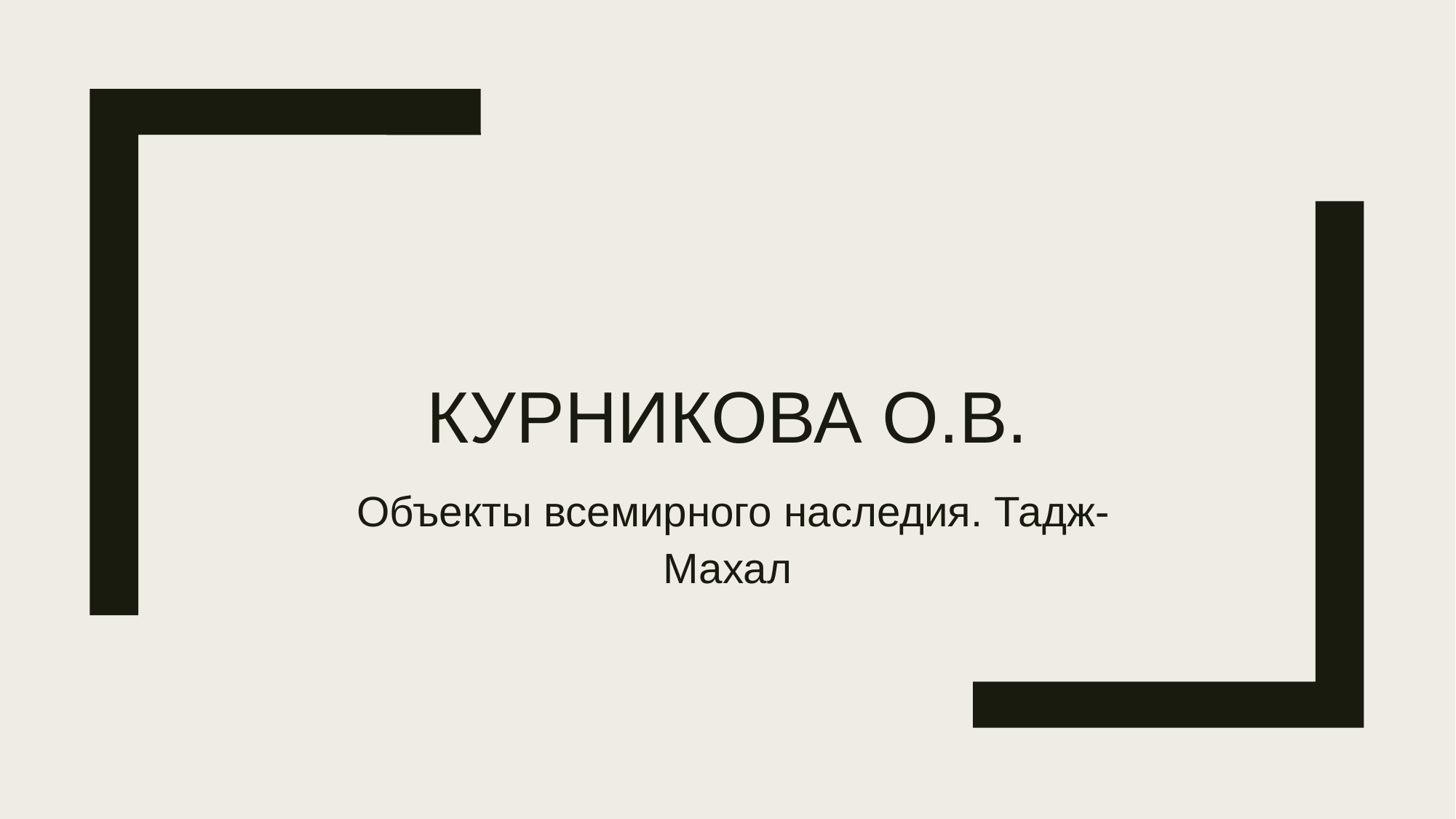

# Курникова О.В.
 Объекты всемирного наследия. Тадж-Махал